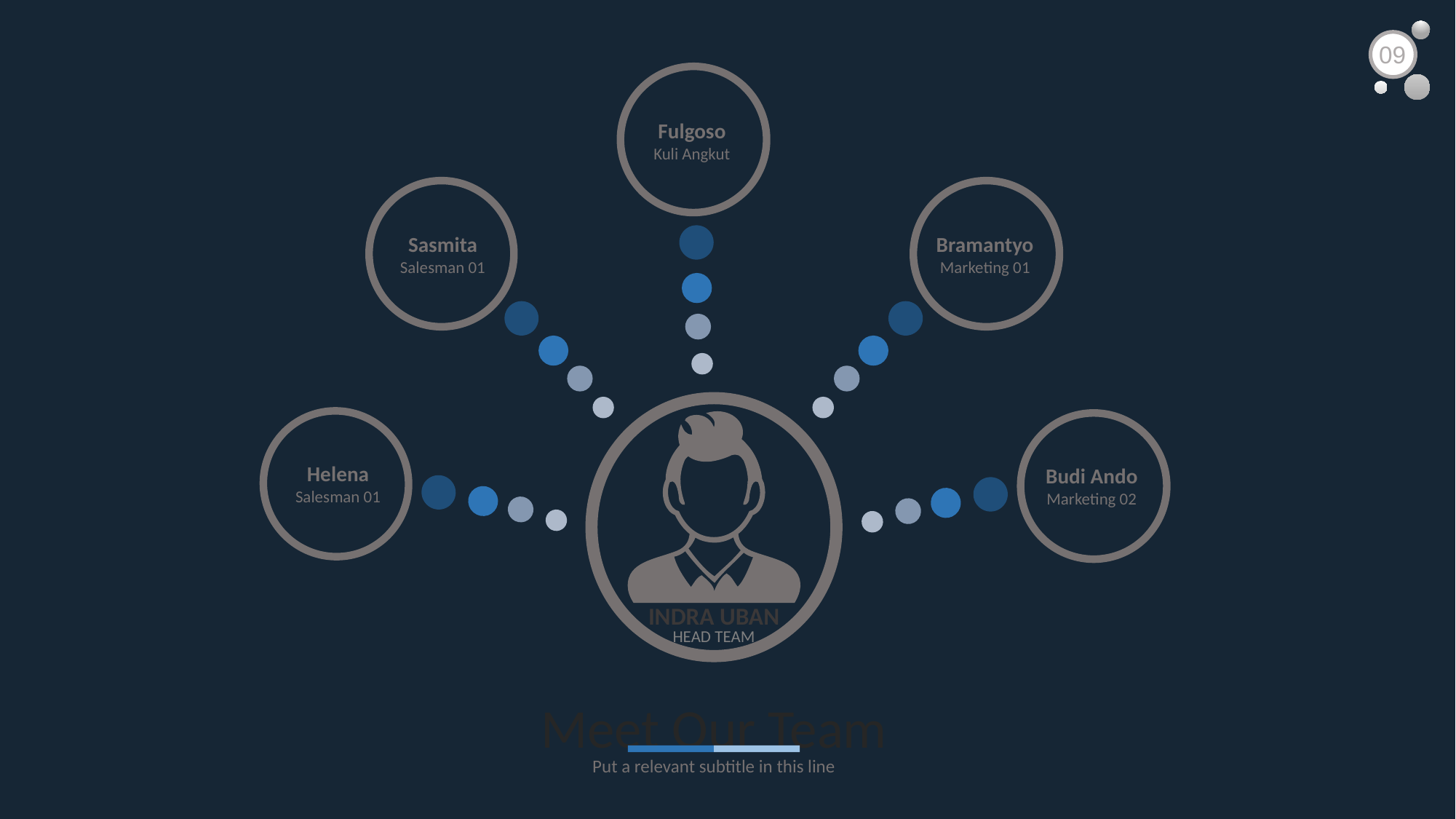

09

Fulgoso
Kuli Angkut

Sasmita
Salesman 01
Bramantyo
Marketing 01

Helena
Salesman 01
Budi Ando
Marketing 02
INDRA UBAN
HEAD TEAM
Meet Our Team
Put a relevant subtitle in this line